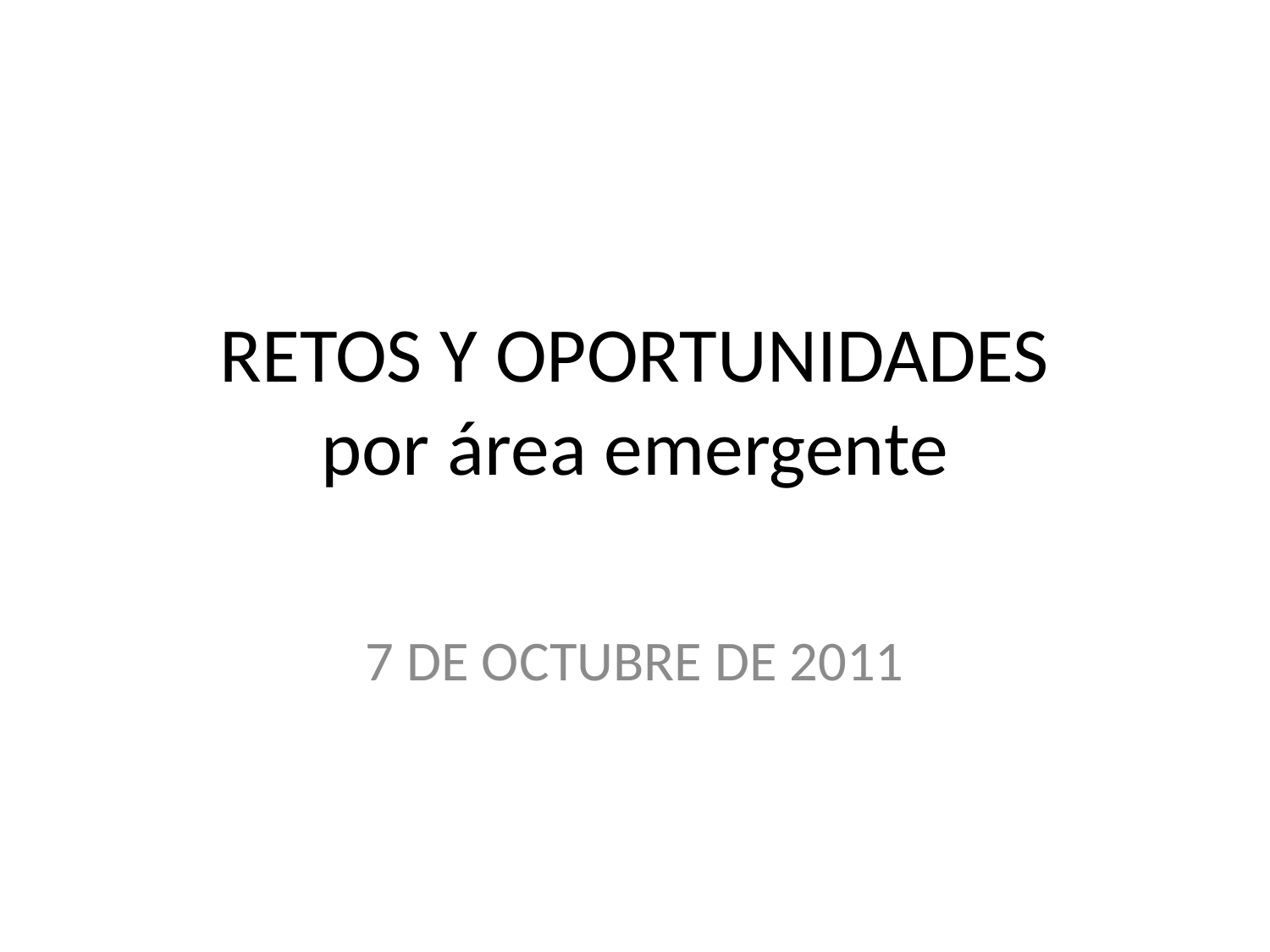

# RETOS Y OPORTUNIDADES por área emergente

7 DE OCTUBRE DE 2011